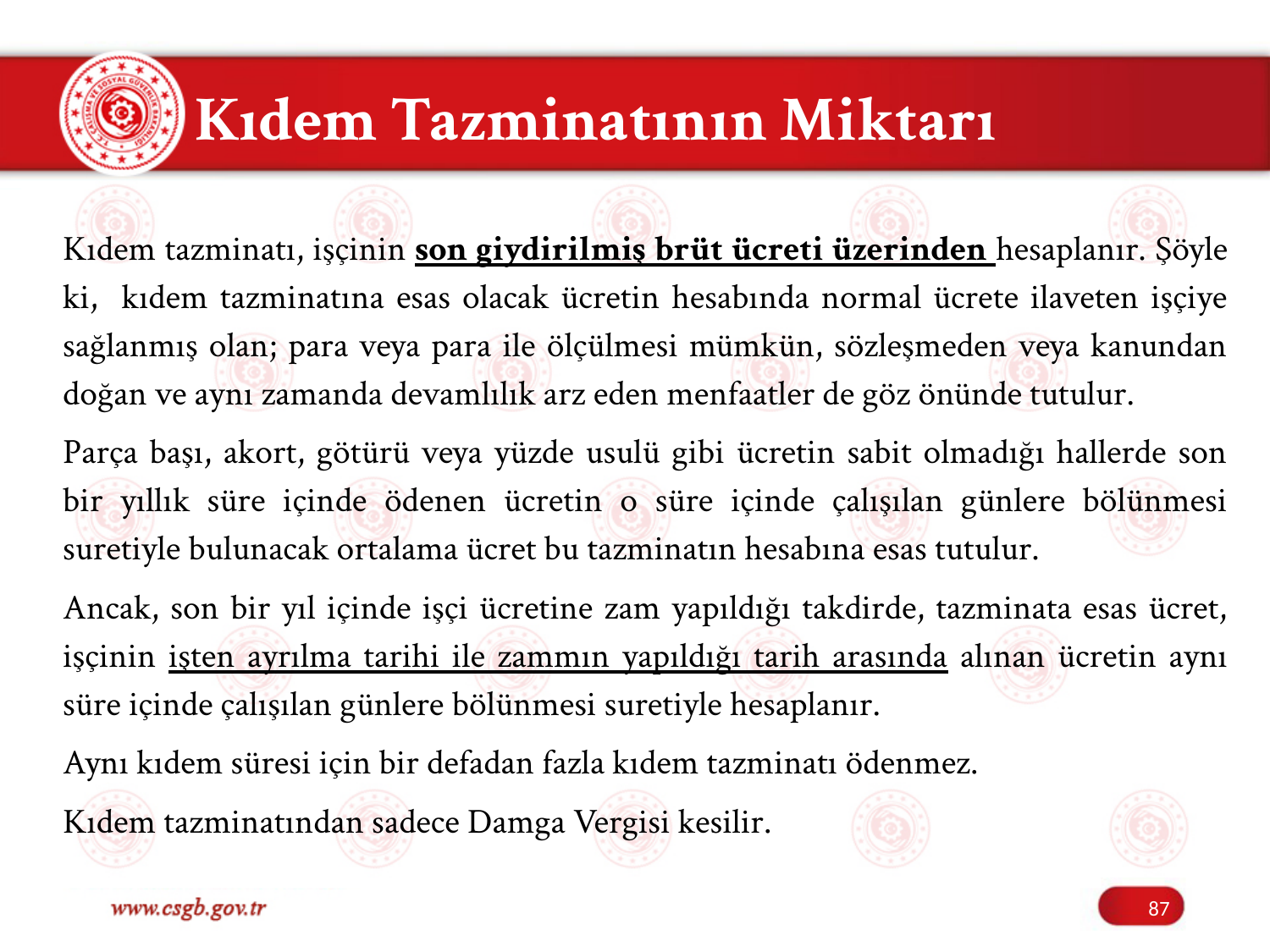

# Kıdem Tazminatının Miktarı
Kıdem tazminatı, işçinin son giydirilmiş brüt ücreti üzerinden hesaplanır. Şöyle ki,  kıdem tazminatına esas olacak ücretin hesabında normal ücrete ilaveten işçiye sağlanmış olan; para veya para ile ölçülmesi mümkün, sözleşmeden veya kanundan doğan ve aynı zamanda devamlılık arz eden menfaatler de göz önünde tutulur.
Parça başı, akort, götürü veya yüzde usulü gibi ücretin sabit olmadığı hallerde son bir yıllık süre içinde ödenen ücretin o süre içinde çalışılan günlere bölünmesi suretiyle bulunacak ortalama ücret bu tazminatın hesabına esas tutulur.
Ancak, son bir yıl içinde işçi ücretine zam yapıldığı takdirde, tazminata esas ücret, işçinin işten ayrılma tarihi ile zammın yapıldığı tarih arasında alınan ücretin aynı süre içinde çalışılan günlere bölünmesi suretiyle hesaplanır.
Aynı kıdem süresi için bir defadan fazla kıdem tazminatı ödenmez.
Kıdem tazminatından sadece Damga Vergisi kesilir.

87